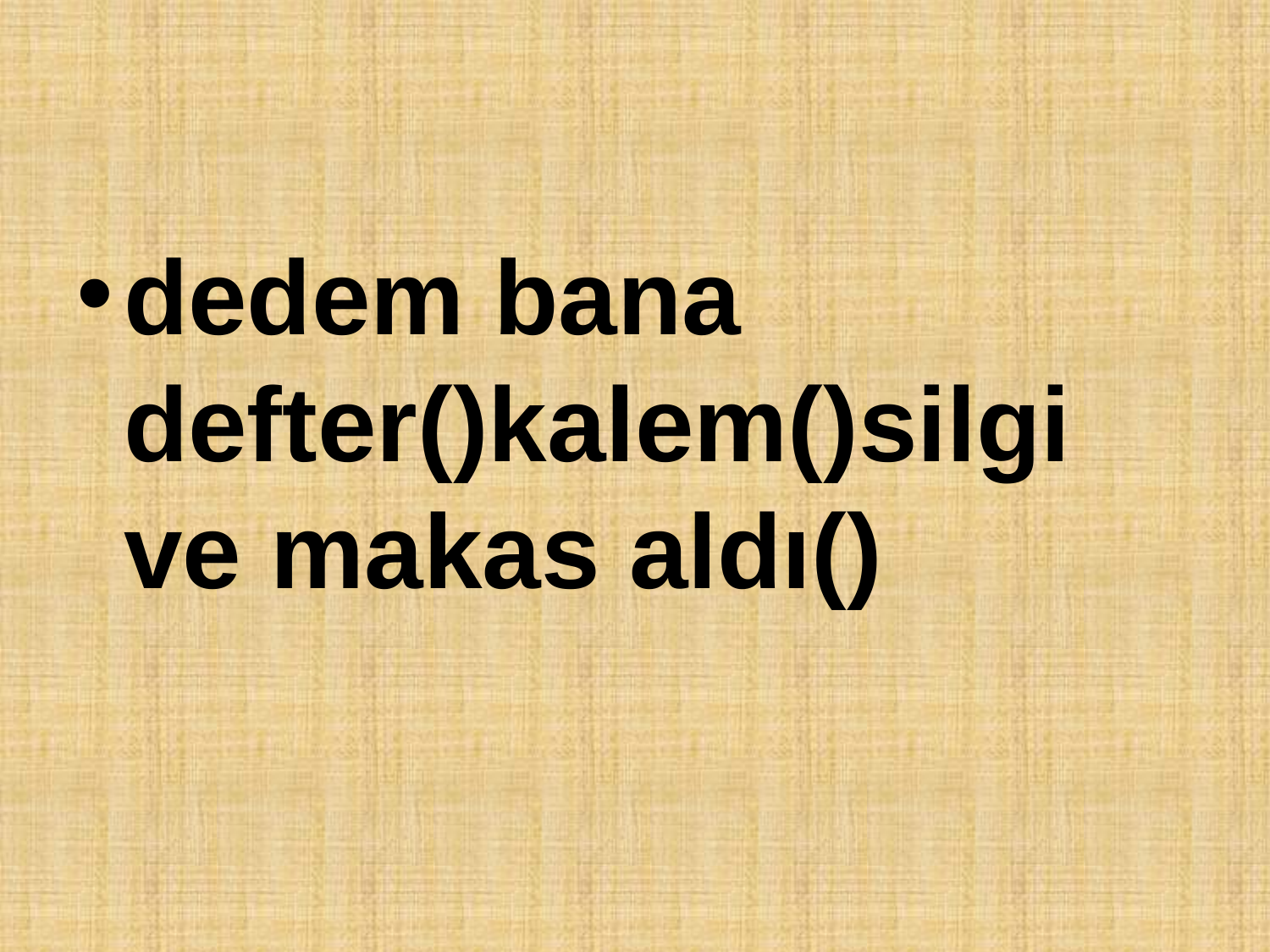

#
dedem bana defter()kalem()silgi ve makas aldı()